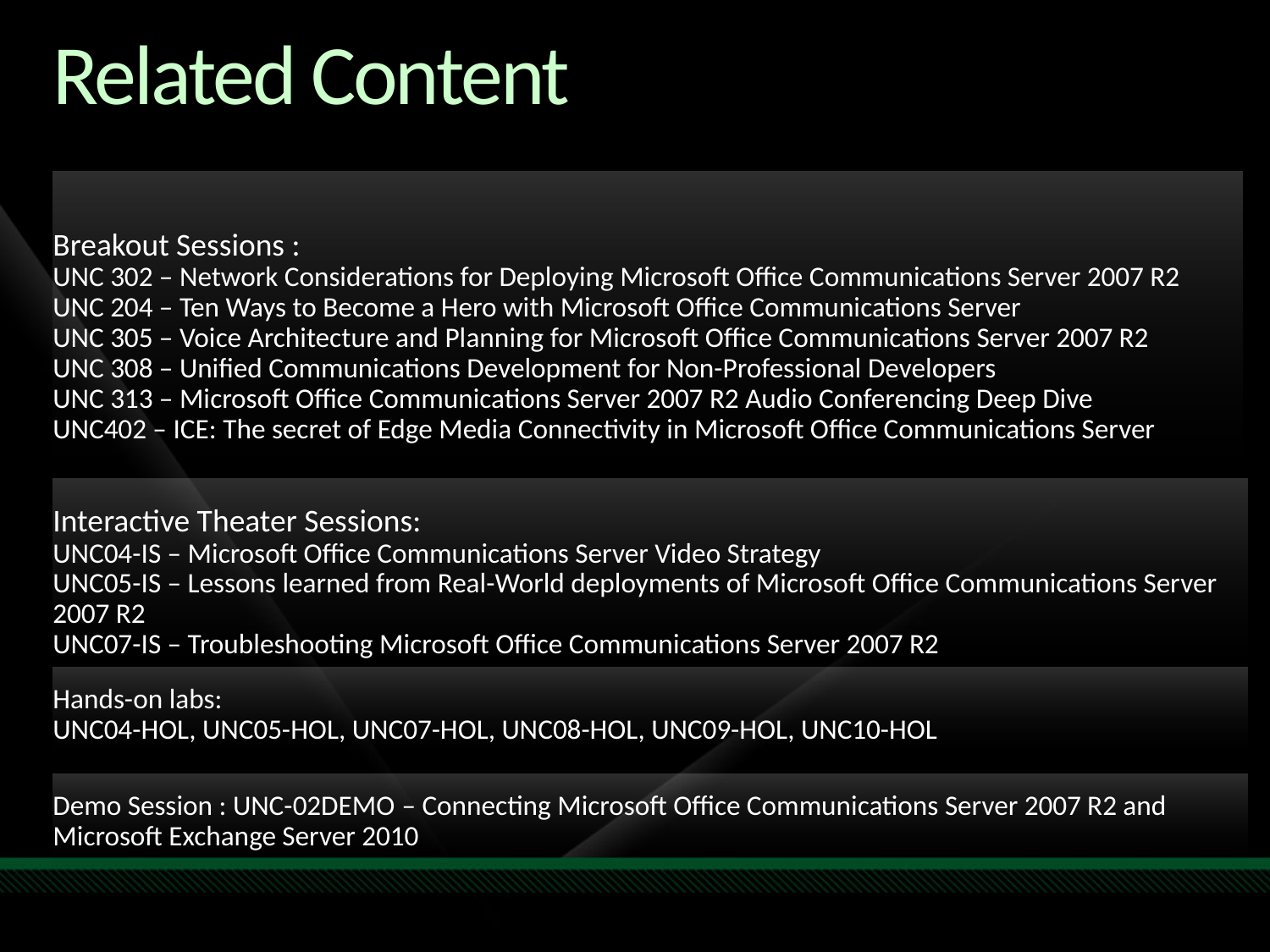

Required Slide
Speakers,
please list the Breakout Sessions,
TLC Interactive Theaters and Labs
that are related to your session.
# Related Content
Breakout Sessions :
UNC 302 – Network Considerations for Deploying Microsoft Office Communications Server 2007 R2
UNC 204 – Ten Ways to Become a Hero with Microsoft Office Communications Server
UNC 305 – Voice Architecture and Planning for Microsoft Office Communications Server 2007 R2
UNC 308 – Unified Communications Development for Non-Professional Developers
UNC 313 – Microsoft Office Communications Server 2007 R2 Audio Conferencing Deep Dive
UNC402 – ICE: The secret of Edge Media Connectivity in Microsoft Office Communications Server
Interactive Theater Sessions:
UNC04-IS – Microsoft Office Communications Server Video Strategy
UNC05-IS – Lessons learned from Real-World deployments of Microsoft Office Communications Server 2007 R2
UNC07-IS – Troubleshooting Microsoft Office Communications Server 2007 R2
Hands-on labs:
UNC04-HOL, UNC05-HOL, UNC07-HOL, UNC08-HOL, UNC09-HOL, UNC10-HOL
Demo Session : UNC-02DEMO – Connecting Microsoft Office Communications Server 2007 R2 and Microsoft Exchange Server 2010